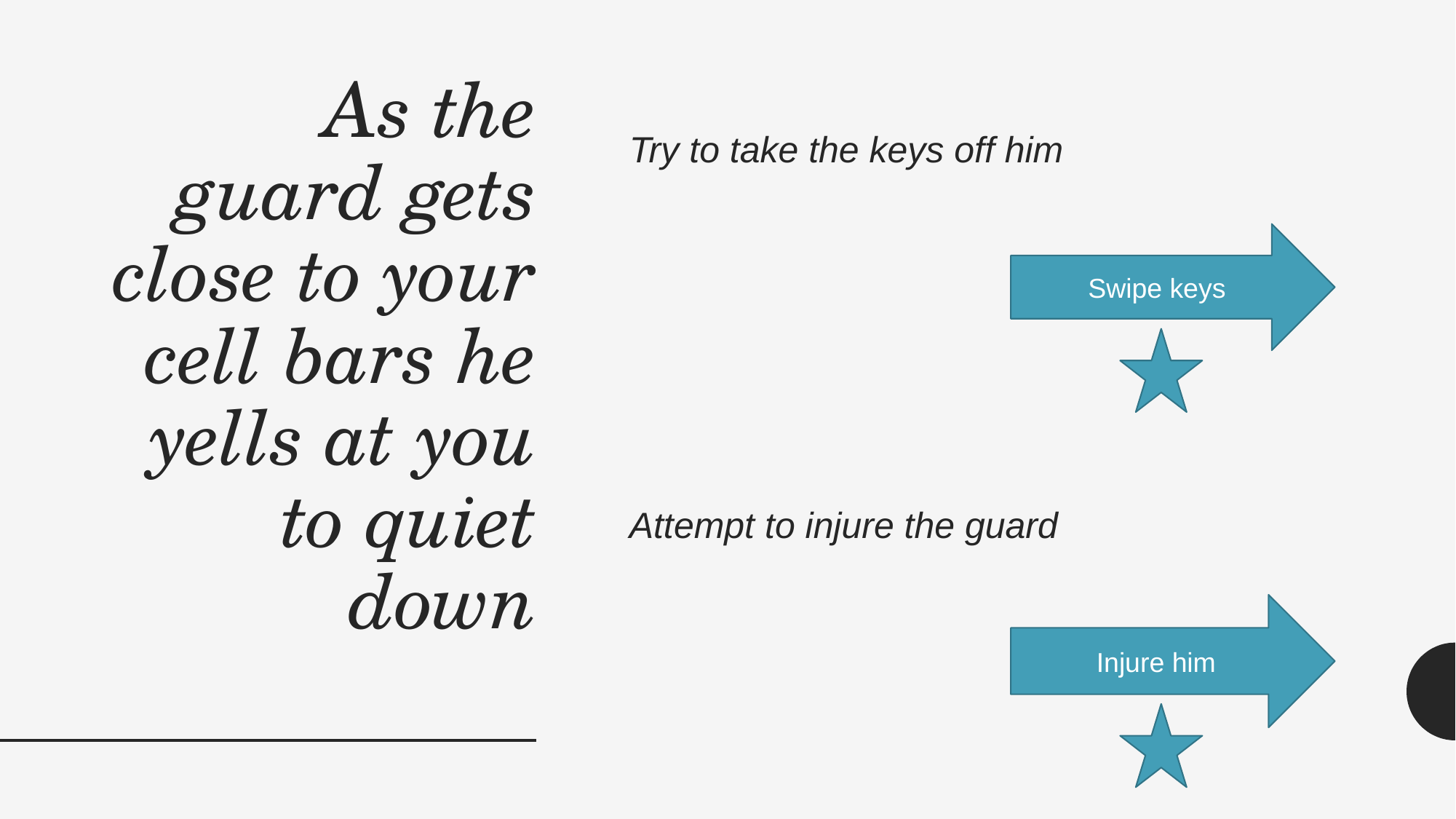

# As the guard gets close to your cell bars he yells at you to quiet down
Try to take the keys off him

Swipe keys

Attempt to injure the guard

Injure him